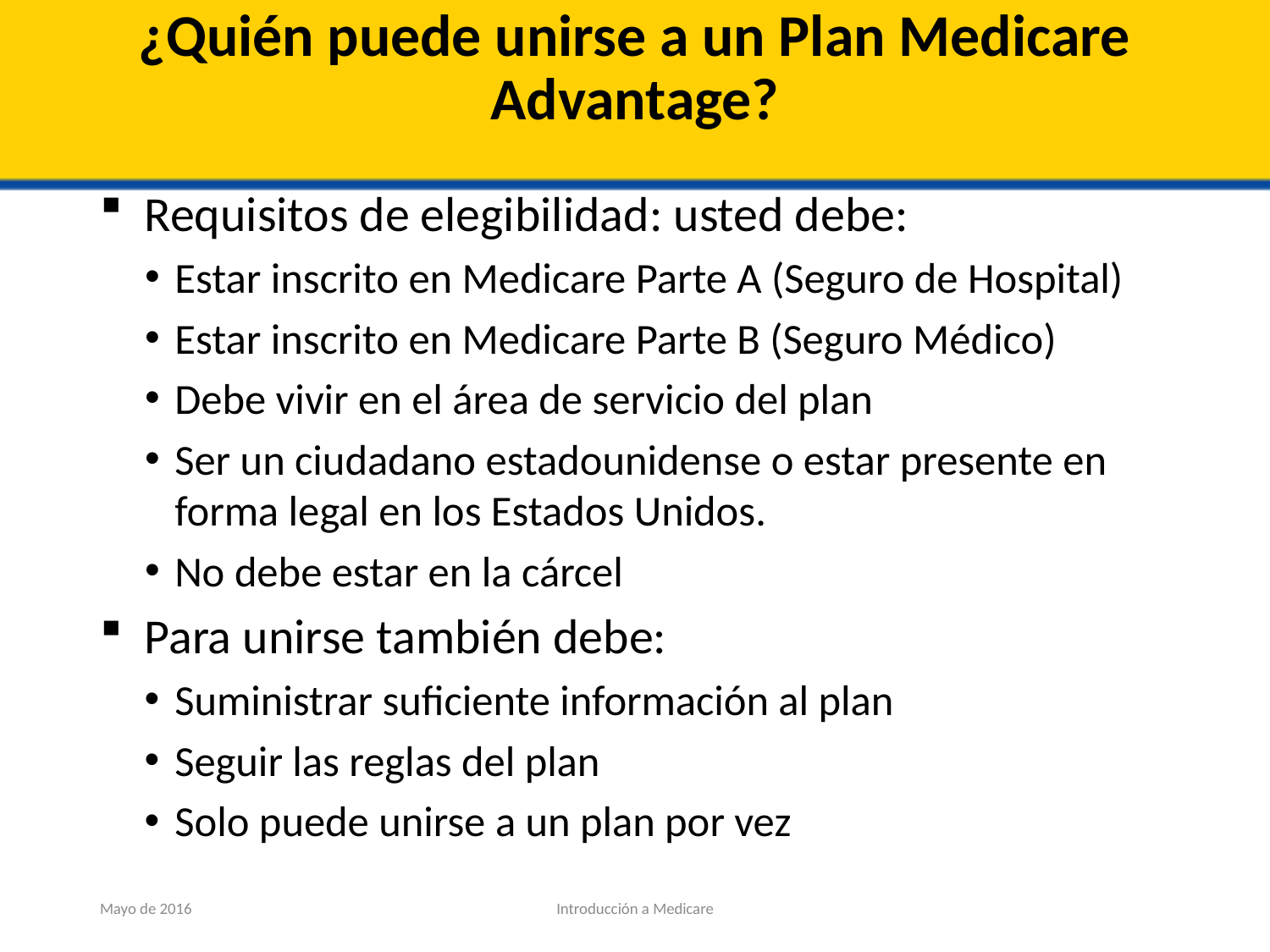

# ¿Quién puede unirse a un Plan Medicare Advantage?
Requisitos de elegibilidad: usted debe:
Estar inscrito en Medicare Parte A (Seguro de Hospital)
Estar inscrito en Medicare Parte B (Seguro Médico)
Debe vivir en el área de servicio del plan
Ser un ciudadano estadounidense o estar presente en forma legal en los Estados Unidos.
No debe estar en la cárcel
Para unirse también debe:
Suministrar suficiente información al plan
Seguir las reglas del plan
Solo puede unirse a un plan por vez

Mayo de 2016
Introducción a Medicare